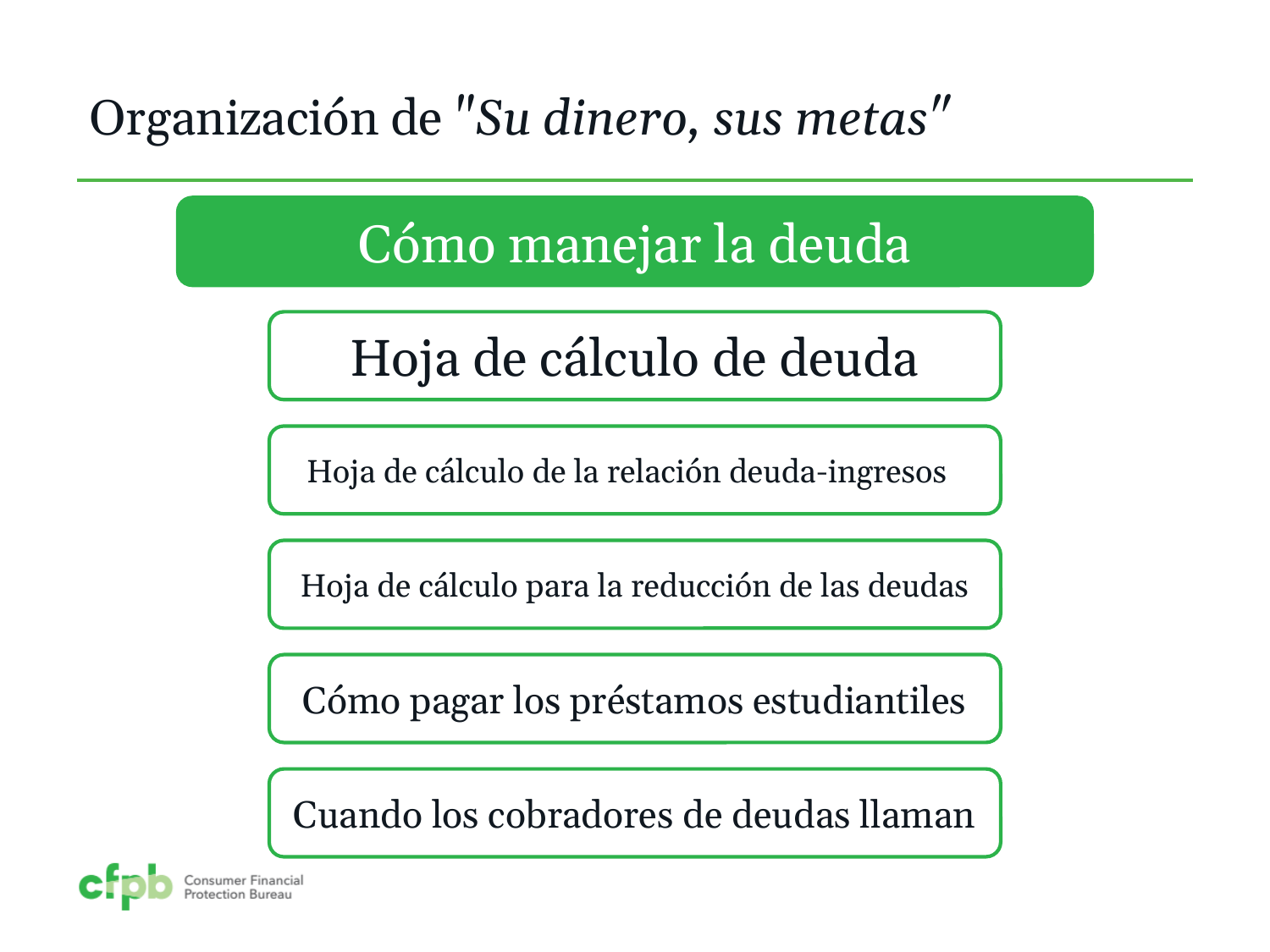

# Organización de "Su dinero, sus metas"
Hoja de cálculo de la relación deuda-ingresos
Cómo manejar la deuda
Cuando los cobradores de deudas llaman
Hoja de cálculo para la reducción de las deudas
Cómo pagar los préstamos estudiantiles
Hoja de cálculo de deuda